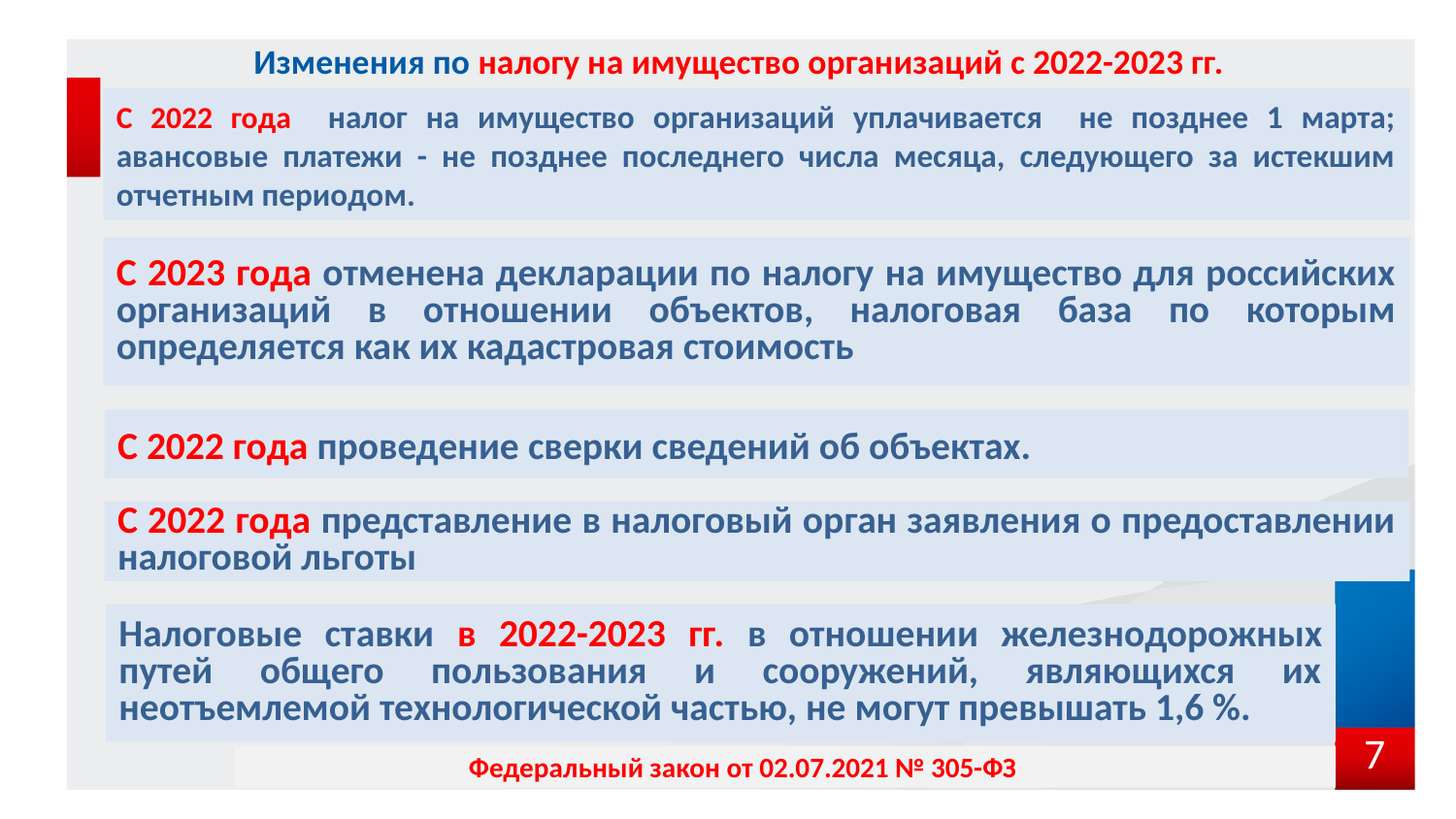

# Изменения по налогу на имущество организаций с 2022-2023 гг.
С 2022 года  налог на имущество организаций уплачивается  не позднее 1 марта; авансовые платежи - не позднее последнего числа месяца, следующего за истекшим отчетным периодом.
С 2023 года отменена декларации по налогу на имущество для российских организаций в отношении объектов, налоговая база по которым определяется как их кадастровая стоимость
С 2022 года проведение сверки сведений об объектах.
С 2022 года представление в налоговый орган заявления о предоставлении налоговой льготы
Налоговые ставки в 2022-2023 гг. в отношении железнодорожных путей общего пользования и сооружений, являющихся их неотъемлемой технологической частью, не могут превышать 1,6 %.
7
                                   Федеральный закон от 02.07.2021 № 305-ФЗ